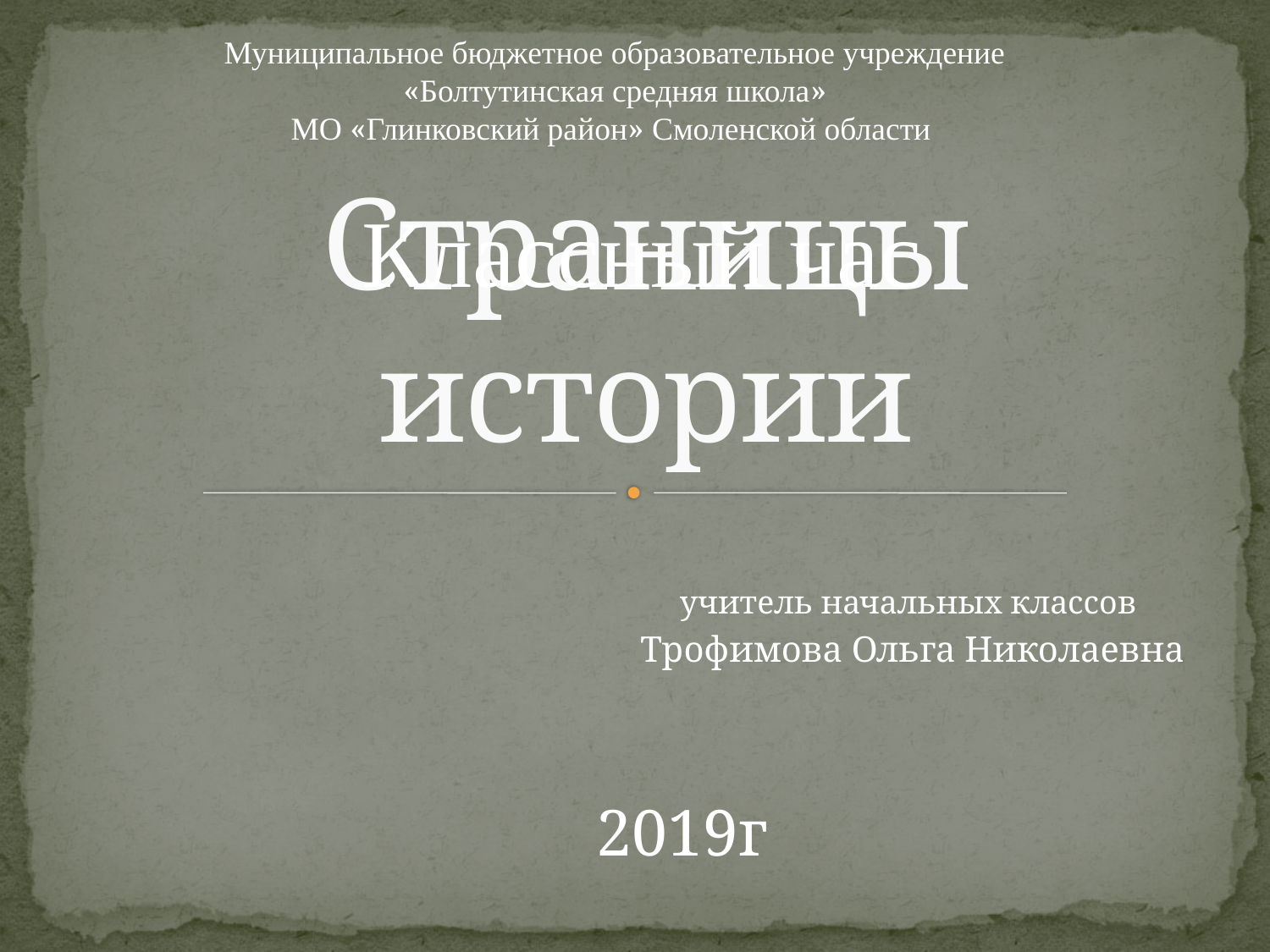

Муниципальное бюджетное образовательное учреждение
 «Болтутинская средняя школа»
МО «Глинковский район» Смоленской области

Классный час

# Страницы истории
учитель начальных классов
Трофимова Ольга Николаевна
2019г